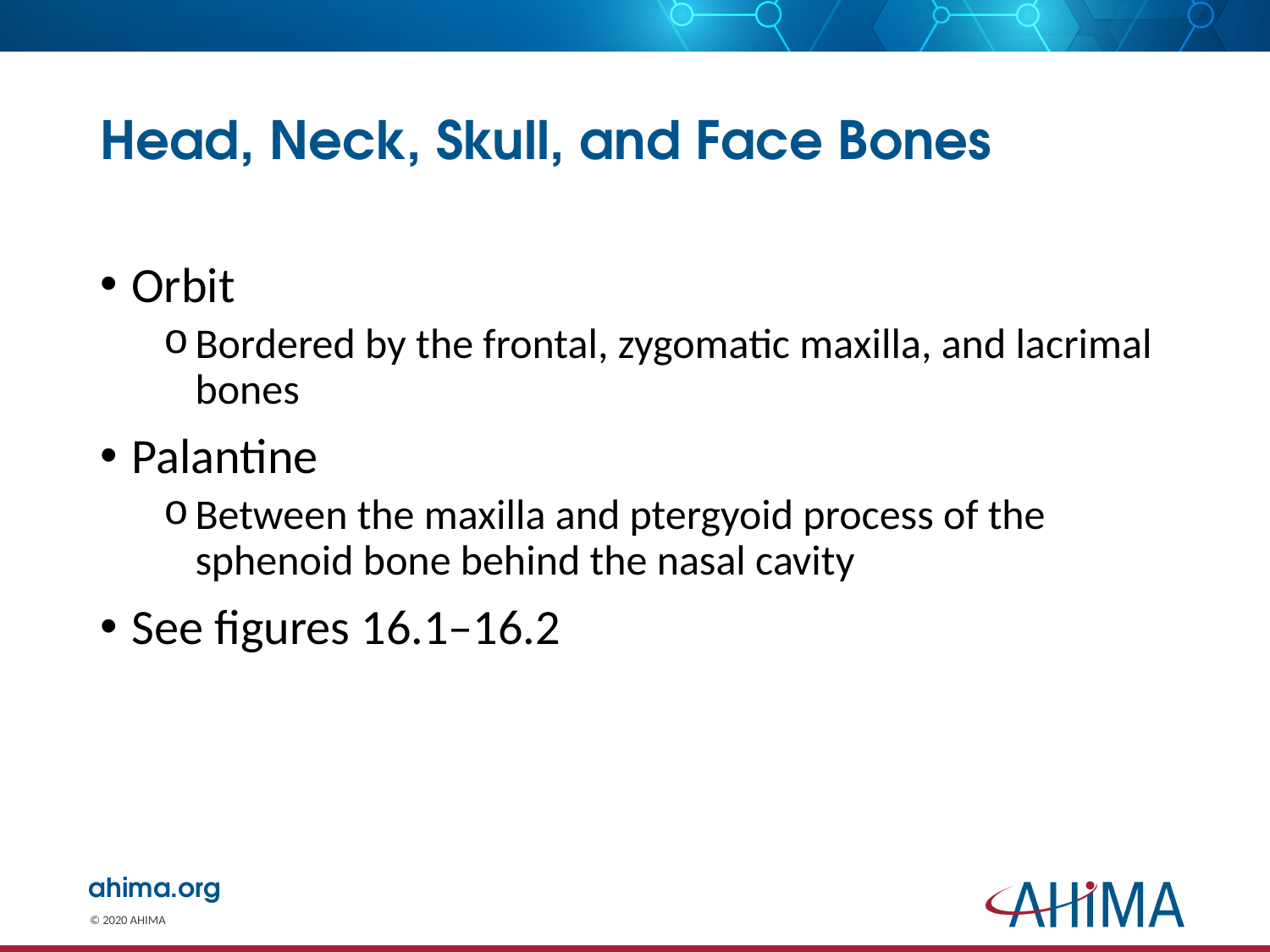

# Head, Neck, Skull, and Face Bones
Orbit
Bordered by the frontal, zygomatic maxilla, and lacrimal bones
Palantine
Between the maxilla and ptergyoid process of the sphenoid bone behind the nasal cavity
See figures 16.1–16.2